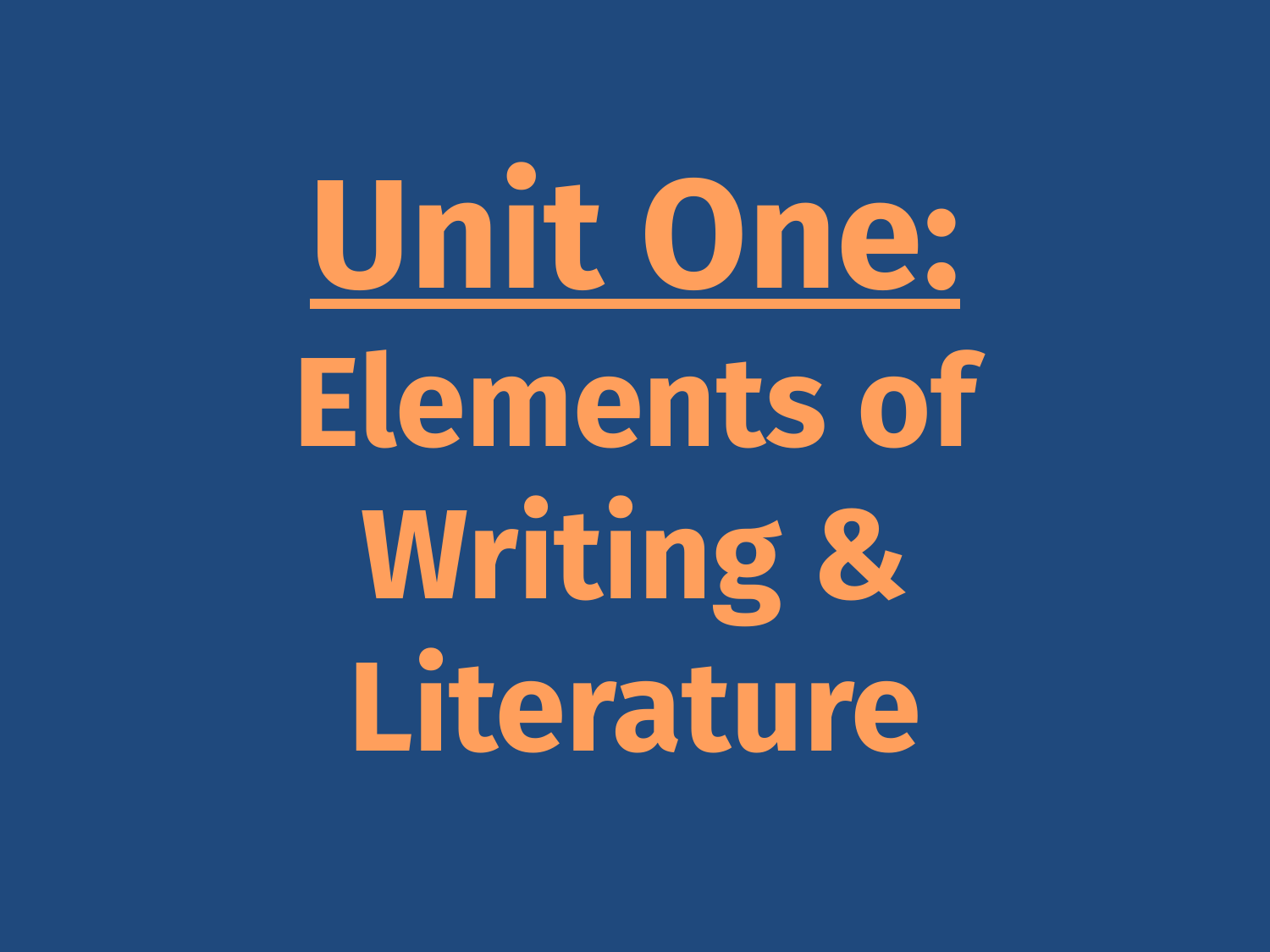

Unit One:
Elements of Writing & Literature